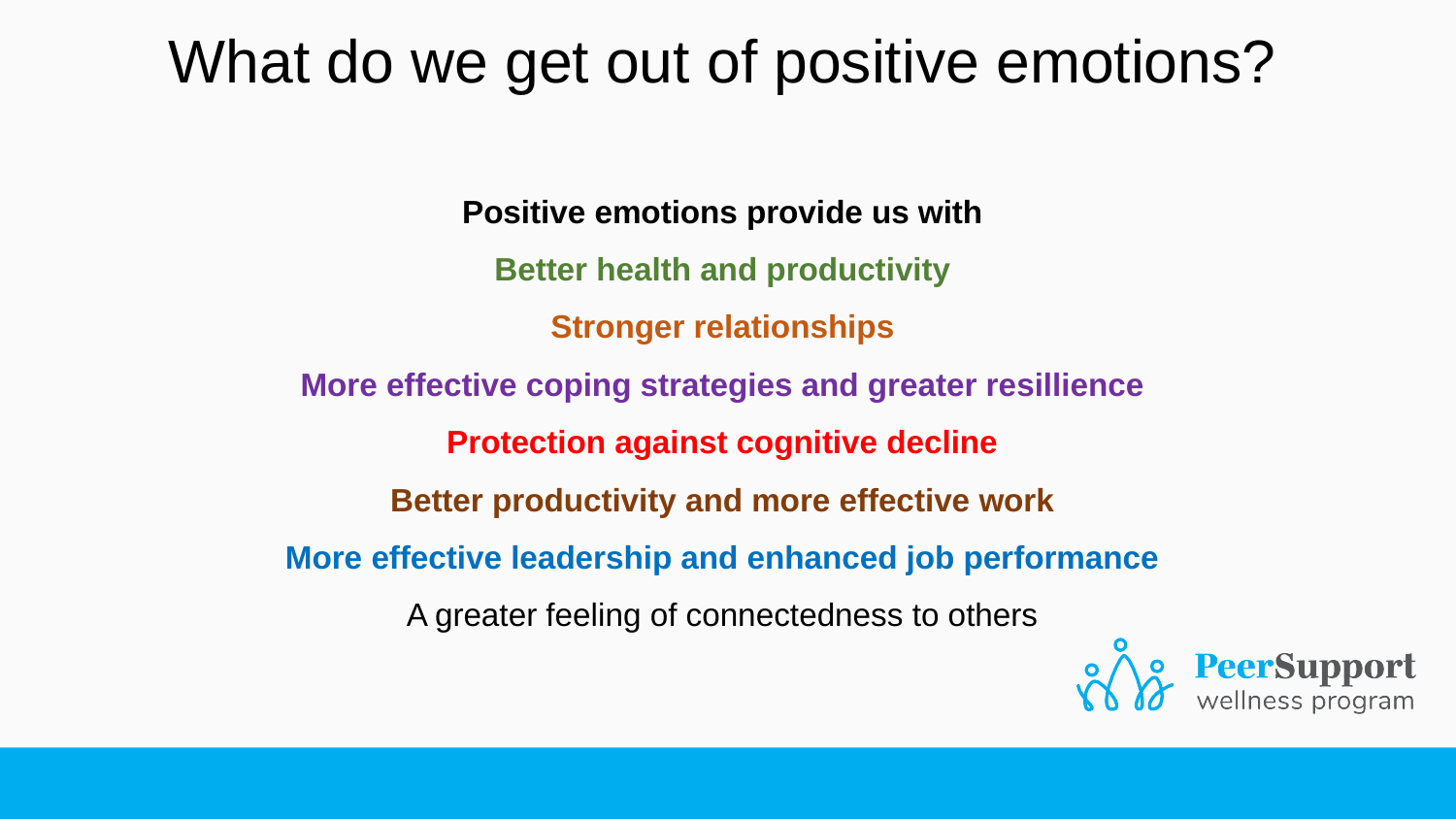

What do we get out of positive emotions?

Positive emotions provide us with
Better health and productivity
Stronger relationships
More effective coping strategies and greater resillience
Protection against cognitive decline
Better productivity and more effective work
More effective leadership and enhanced job performance
A greater feeling of connectedness to others